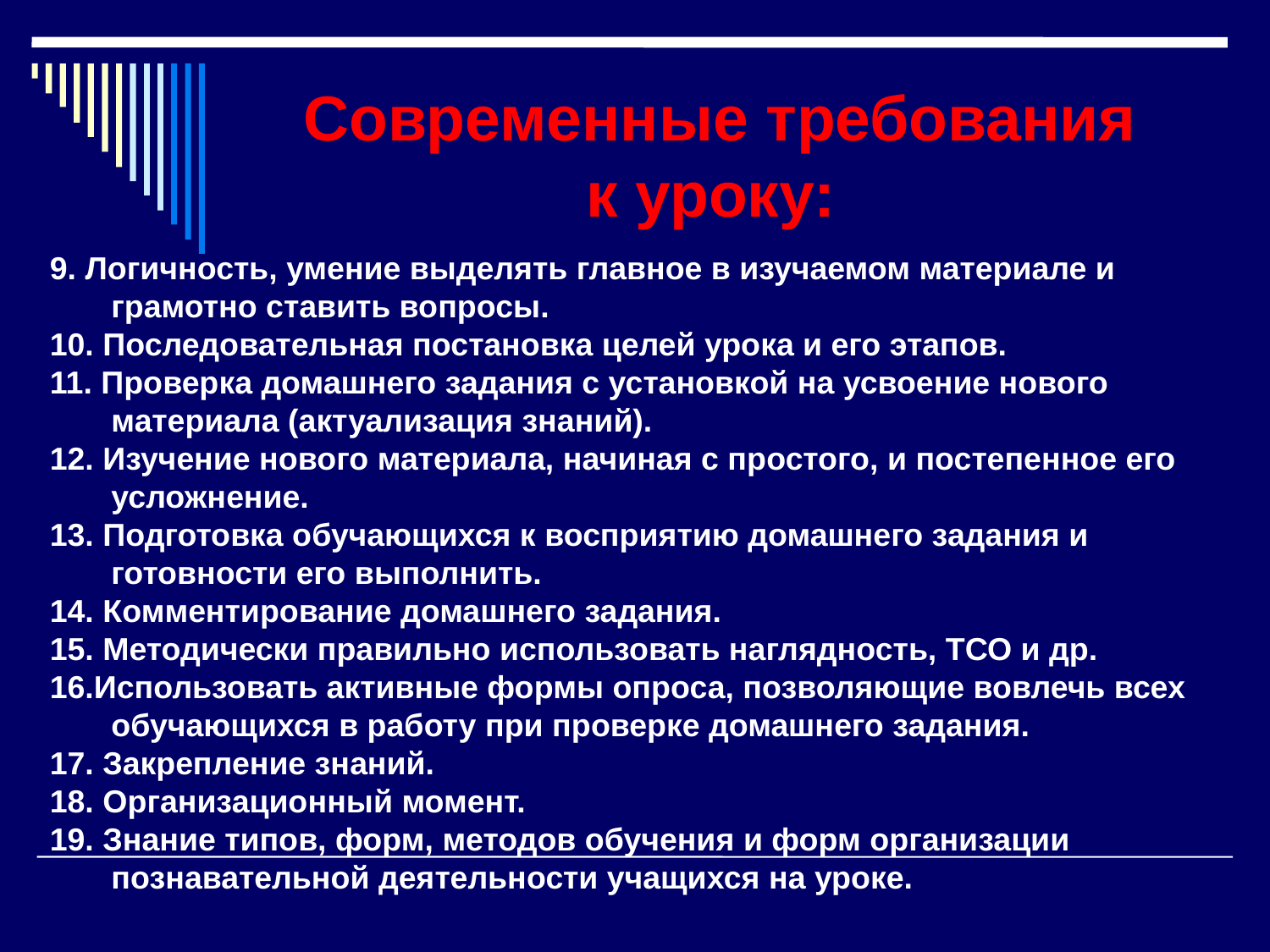

# Современные требования к уроку:
9. Логичность, умение выделять главное в изучаемом материале и  грамотно ставить вопросы.
10. Последовательная постановка целей урока и его этапов.
11. Проверка домашнего задания с установкой на усвоение нового материала (актуализация знаний).
12. Изучение нового материала, начиная с простого, и постепенное его усложнение.
13. Подготовка обучающихся к восприятию домашнего задания и готовности его выполнить.
14. Комментирование домашнего задания.
15. Методически правильно использовать наглядность, ТСО и др.
16.Использовать активные формы опроса, позволяющие вовлечь всех обучающихся в работу при проверке домашнего задания.
17. Закрепление знаний.
18. Организационный момент.
19. Знание типов, форм, методов обучения и форм организации познавательной деятельности учащихся на уроке.